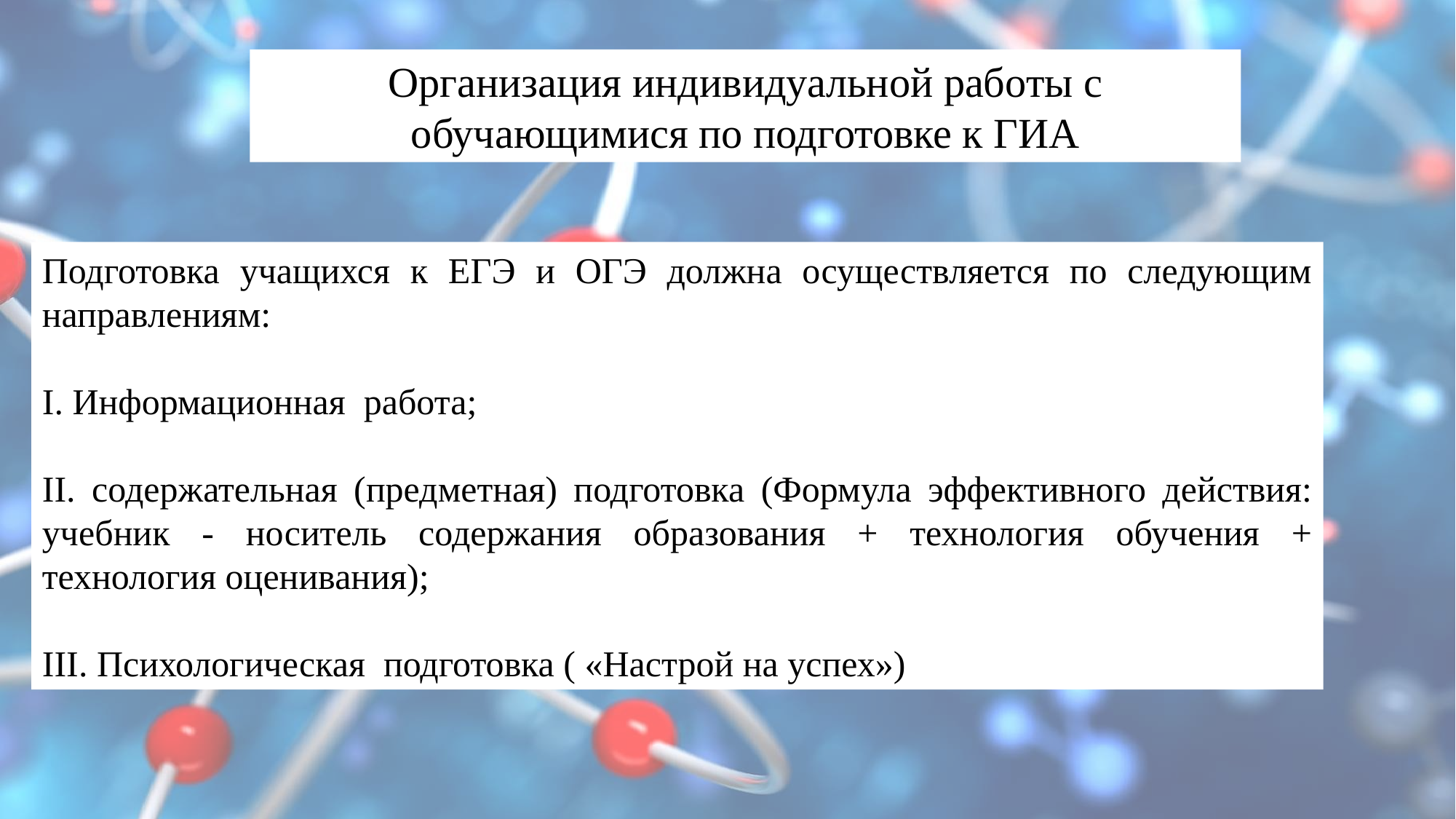

Организация индивидуальной работы с обучающимися по подготовке к ГИА
Подготовка учащихся к ЕГЭ и ОГЭ должна осуществляется по следующим направлениям:

I. Информационная  работа;

II. содержательная (предметная) подготовка (Формула эффективного действия: учебник - носитель содержания образования + технология обучения + технология оценивания);

III. Психологическая  подготовка ( «Настрой на успех»)